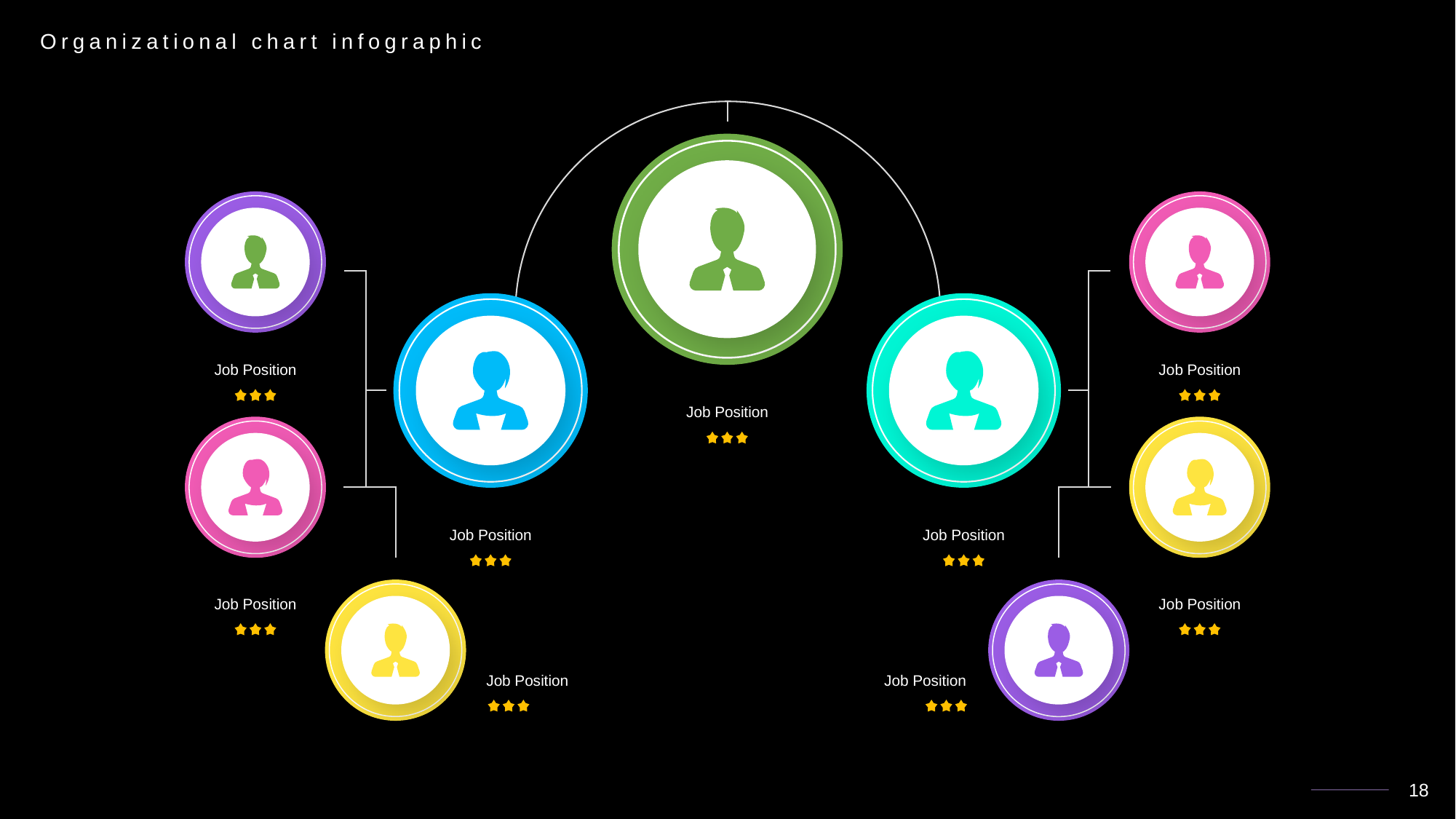

Nick Name
Nick Name

Job Position
Job Position
Nick Name

Job Position

Nick Name
Nick Name
Job Position
Job Position

Nick Name
Nick Name

Job Position
Job Position

Nick Name
Nick Name
Job Position
Job Position